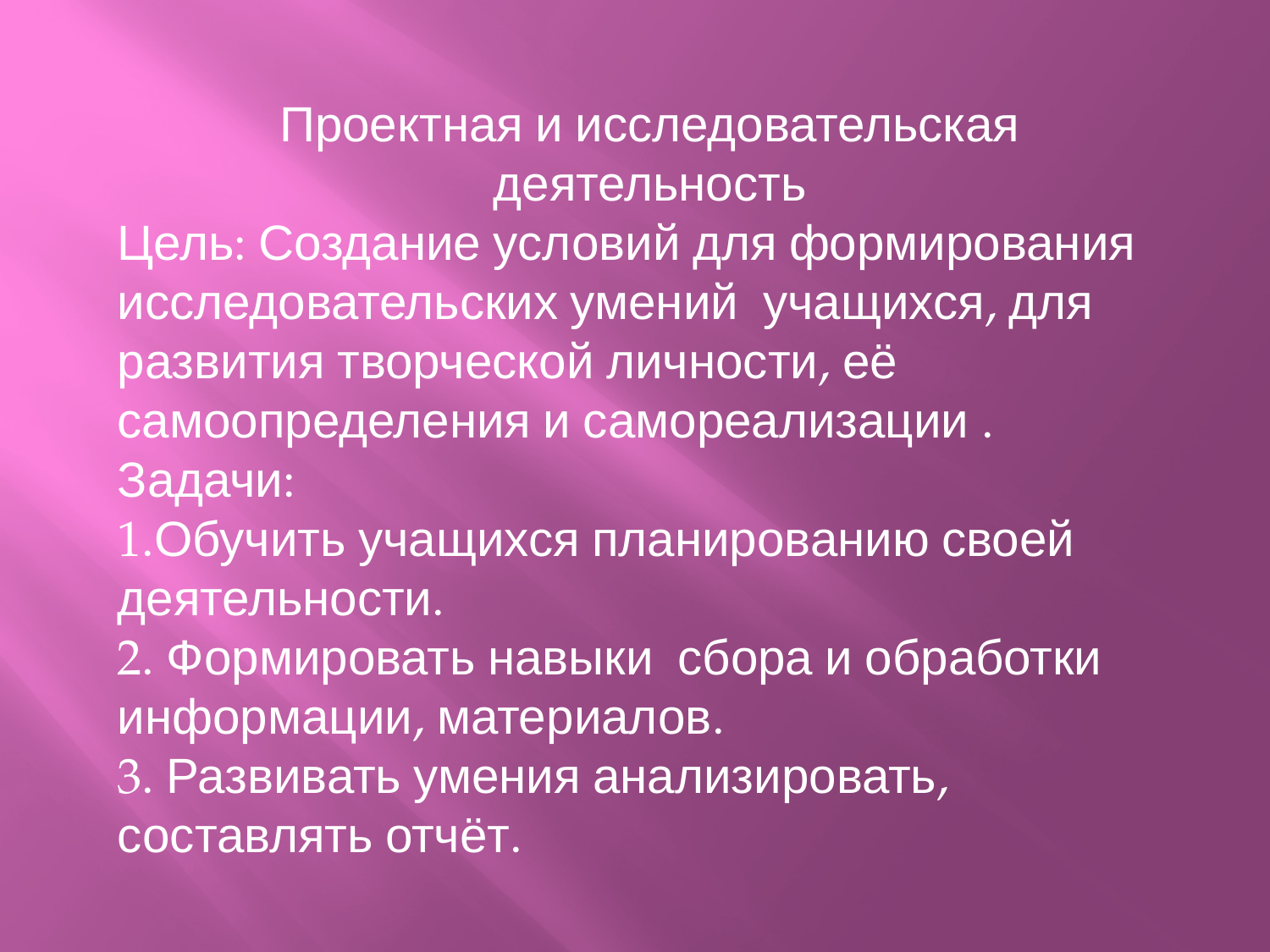

Проектная и исследовательская деятельность
Цель: Создание условий для формирования  исследовательских умений  учащихся, для развития творческой личности, её самоопределения и самореализации .
Задачи:
1.Обучить учащихся планированию своей деятельности.
2. Формировать навыки  сбора и обработки информации, материалов.
3. Развивать умения анализировать, составлять отчёт.